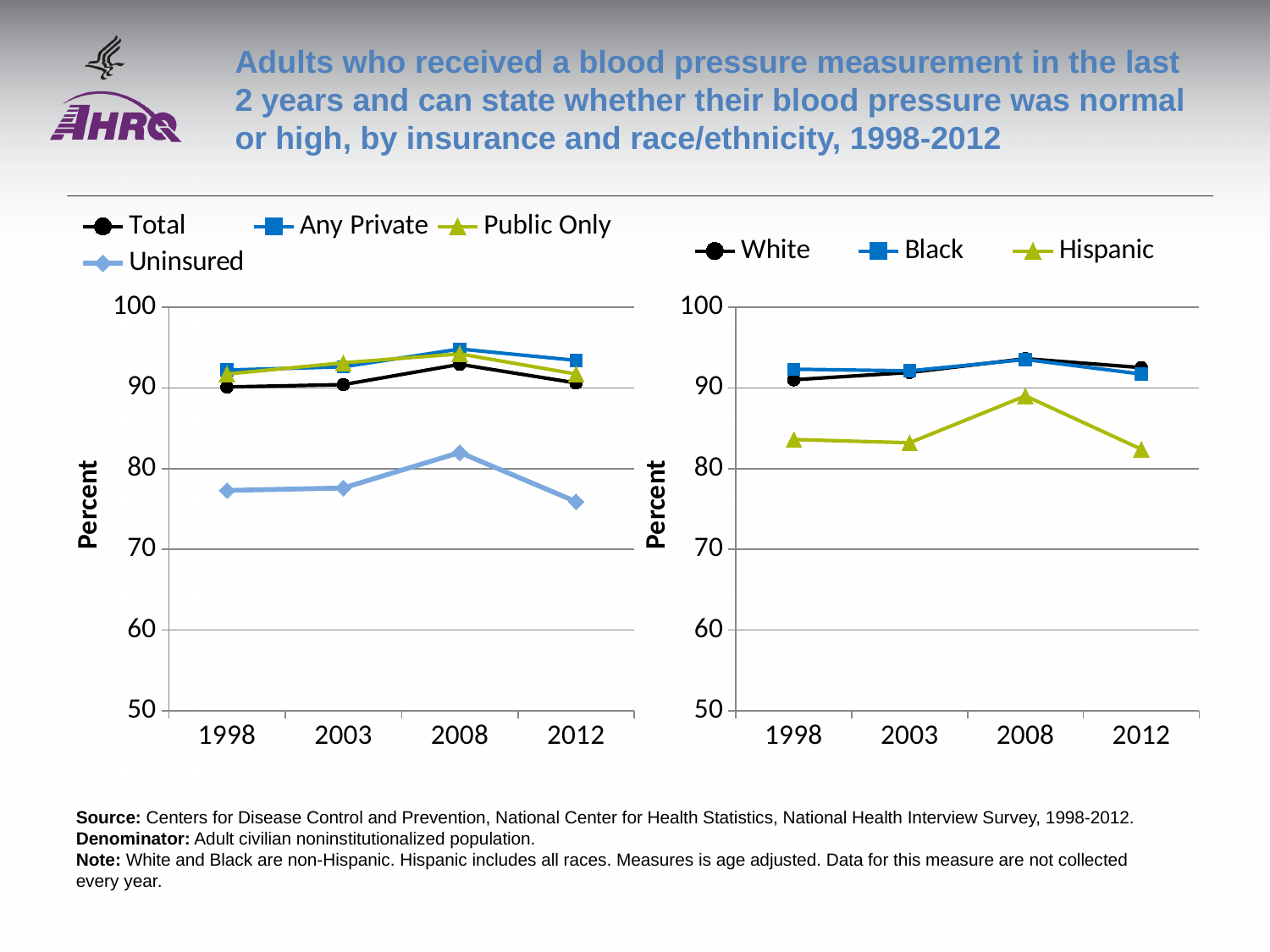

# Adults who received a blood pressure measurement in the last 2 years and can state whether their blood pressure was normal or high, by insurance and race/ethnicity, 1998-2012

### Chart

| Category | Total | Any Private | Public Only | Uninsured |
|---|---|---|---|---|
| 1998 | 90.1 | 92.2 | 91.7 | 77.3 |
| 2003 | 90.4 | 92.6 | 93.1 | 77.6 |
| 2008 | 92.9 | 94.8 | 94.2 | 82.0 |
| 2012 | 90.6 | 93.4 | 91.7 | 75.9 |

### Chart

| Category | White | Black | Hispanic |
|---|---|---|---|
| 1998 | 91.0 | 92.3 | 83.6 |
| 2003 | 91.9 | 92.1 | 83.2 |
| 2008 | 93.6 | 93.5 | 89.0 |
| 2012 | 92.5 | 91.7 | 82.4 |
Source: Centers for Disease Control and Prevention, National Center for Health Statistics, National Health Interview Survey, 1998-2012.
Denominator: Adult civilian noninstitutionalized population.
Note: White and Black are non-Hispanic. Hispanic includes all races. Measures is age adjusted. Data for this measure are not collected every year.